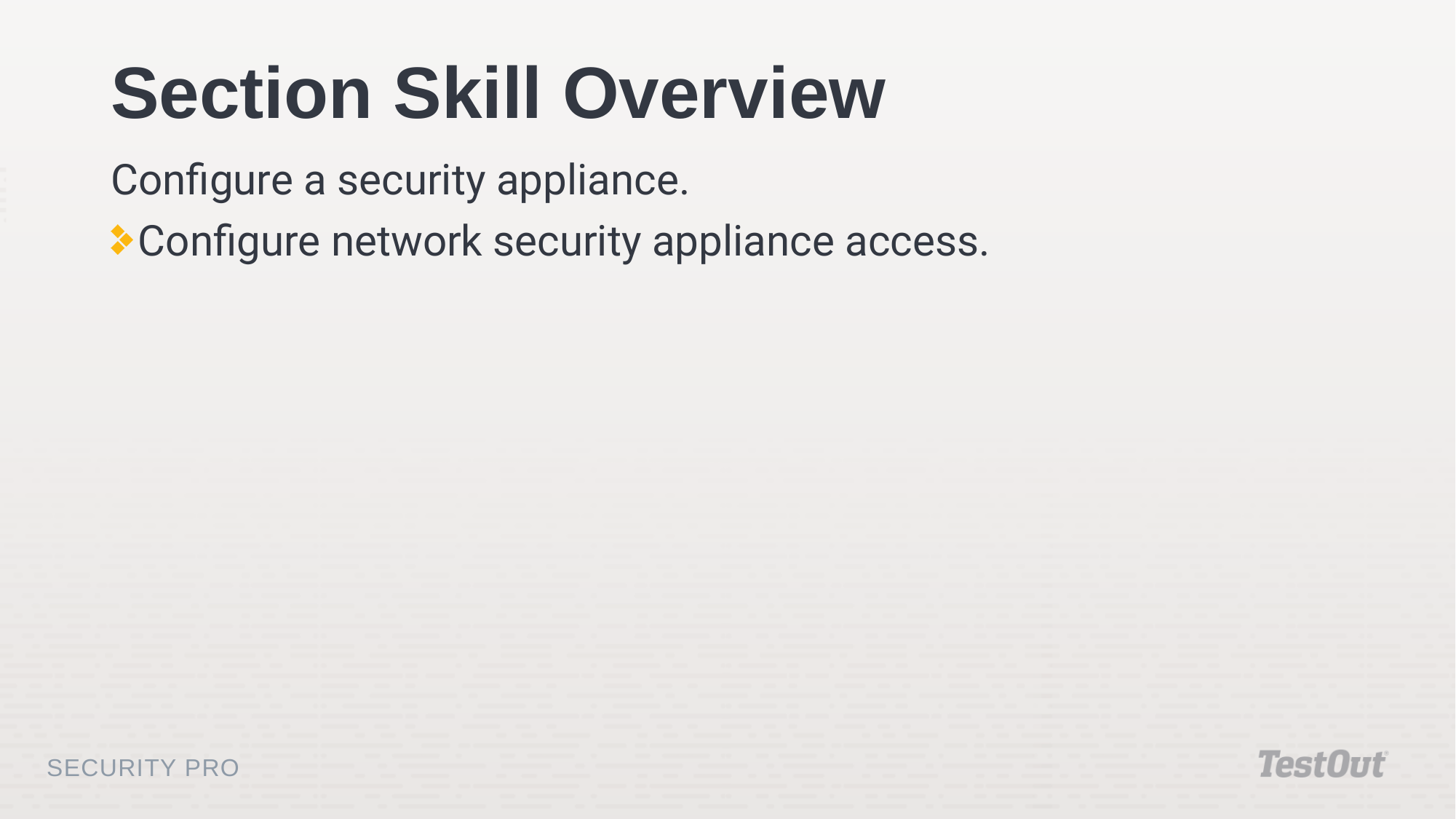

# Section Skill Overview
Configure a security appliance.
Configure network security appliance access.
Security Pro